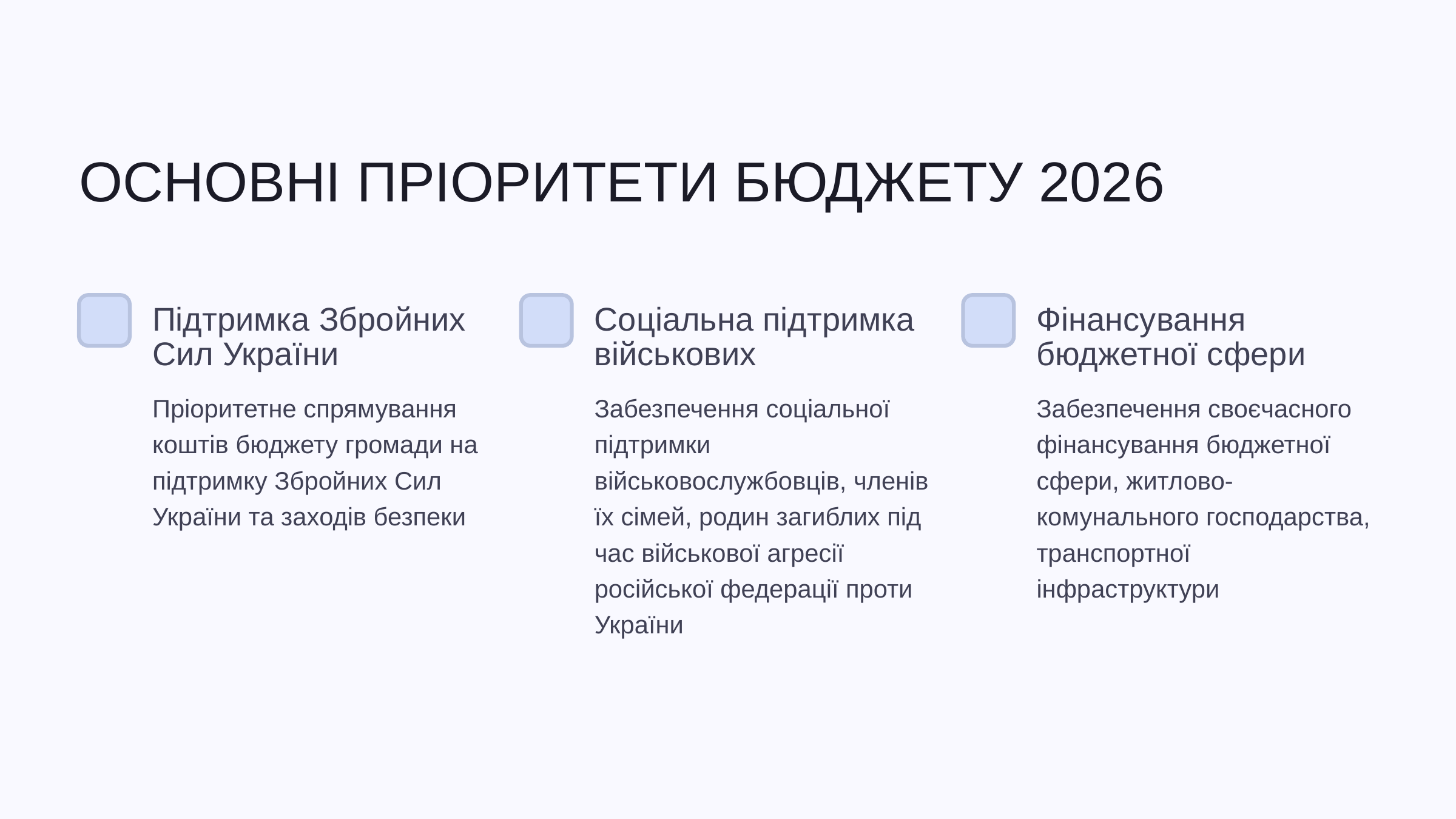

ОСНОВНІ ПРІОРИТЕТИ БЮДЖЕТУ 2026

Підтримка Збройних Сил України
Соціальна підтримка військових
Фінансування бюджетної сфери
Пріоритетне спрямування коштів бюджету громади на підтримку Збройних Сил України та заходів безпеки
Забезпечення соціальної підтримки військовослужбовців, членів їх сімей, родин загиблих під час військової агресії російської федерації проти України
Забезпечення своєчасного фінансування бюджетної сфери, житлово-комунального господарства, транспортної інфраструктури